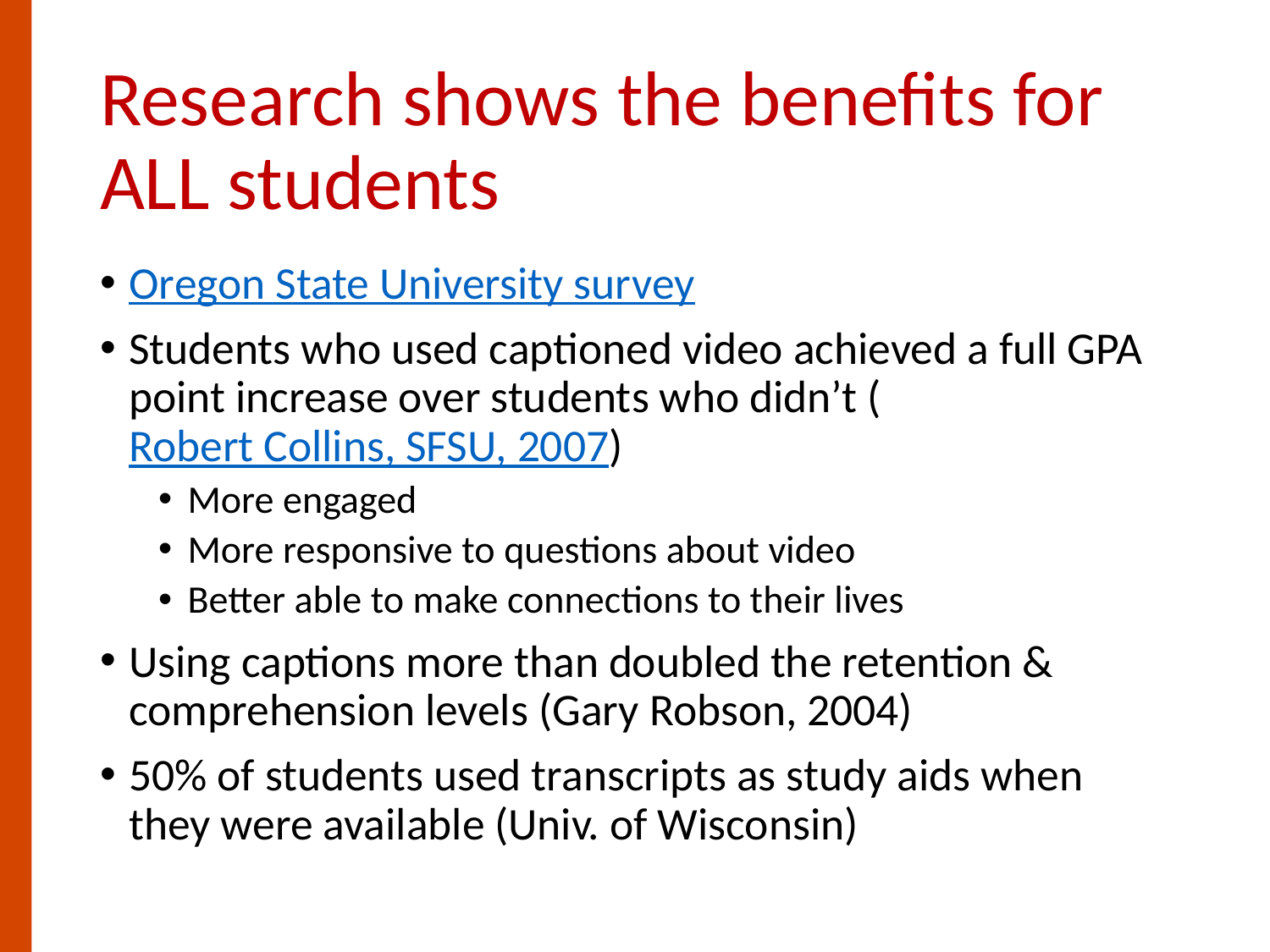

# Research shows the benefits for ALL students
Oregon State University survey
Students who used captioned video achieved a full GPA point increase over students who didn’t (Robert Collins, SFSU, 2007)
More engaged
More responsive to questions about video
Better able to make connections to their lives
Using captions more than doubled the retention & comprehension levels (Gary Robson, 2004)
50% of students used transcripts as study aids when they were available (Univ. of Wisconsin)